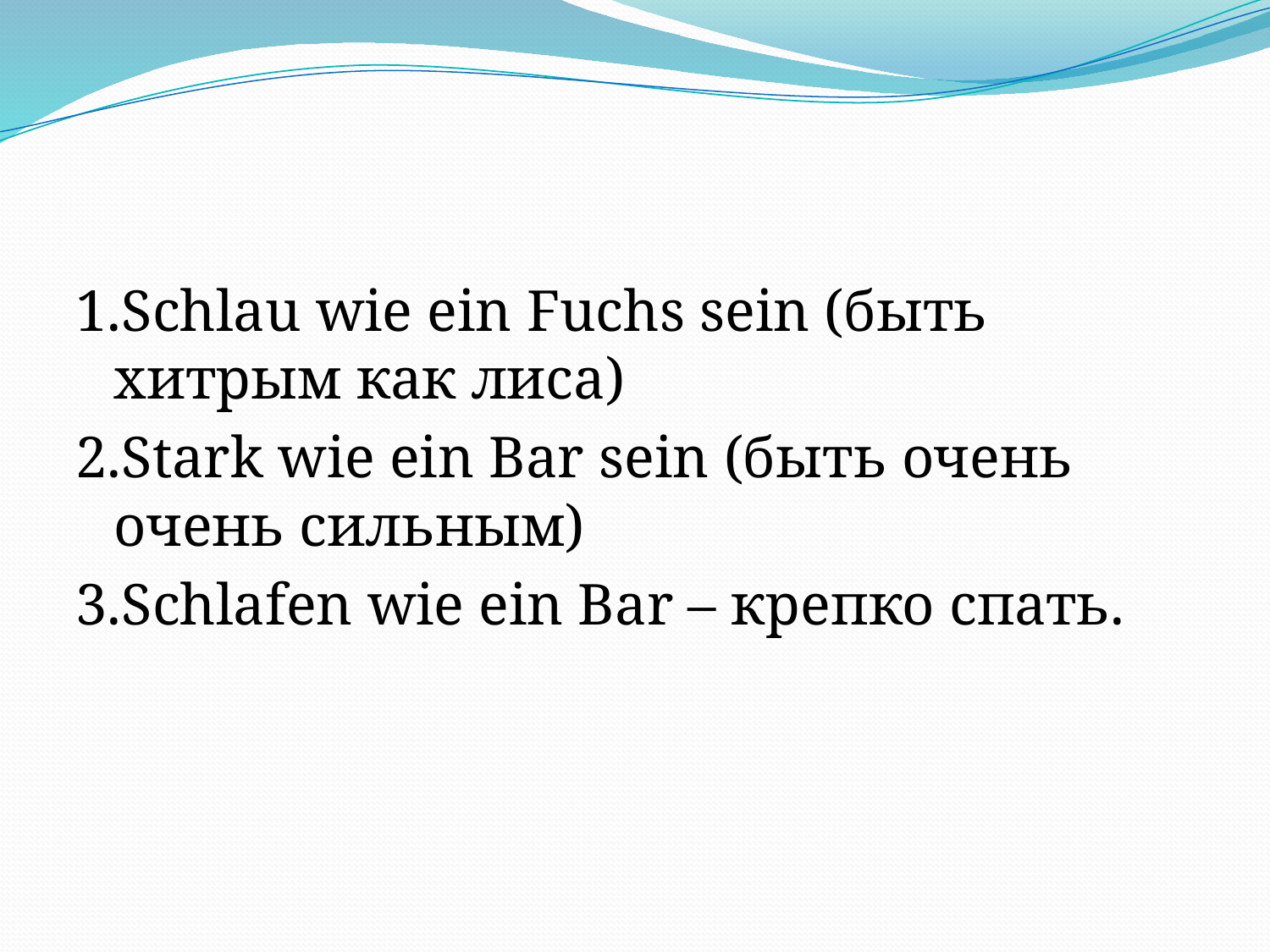

#
1.Schlau wie ein Fuchs sein (быть хитрым как лиса)
2.Stark wie ein Bar sein (быть очень очень сильным)
3.Schlafen wie ein Bar – крепко спать.